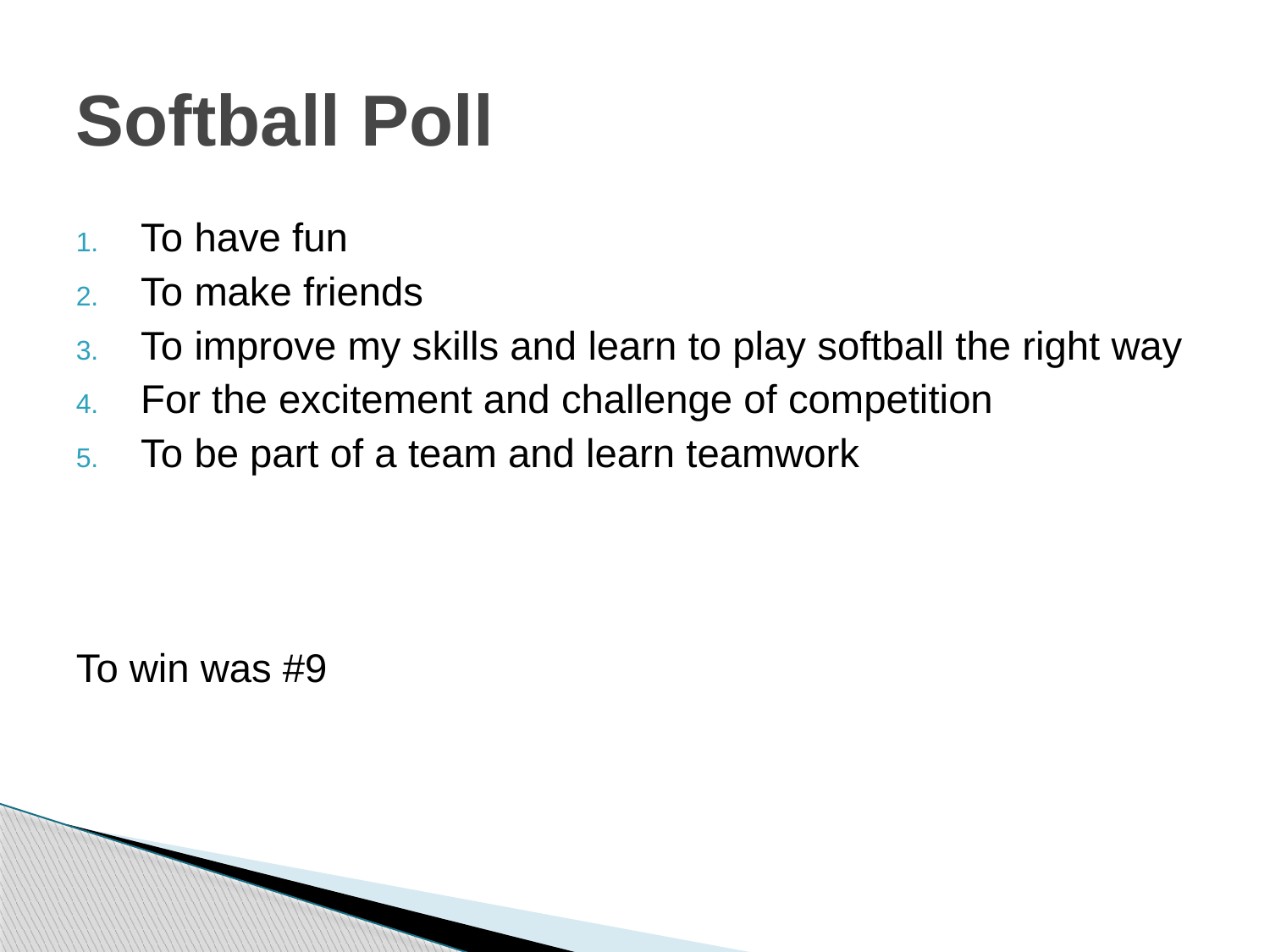

# Softball Poll
To have fun
To make friends
To improve my skills and learn to play softball the right way
For the excitement and challenge of competition
To be part of a team and learn teamwork

To win was #9